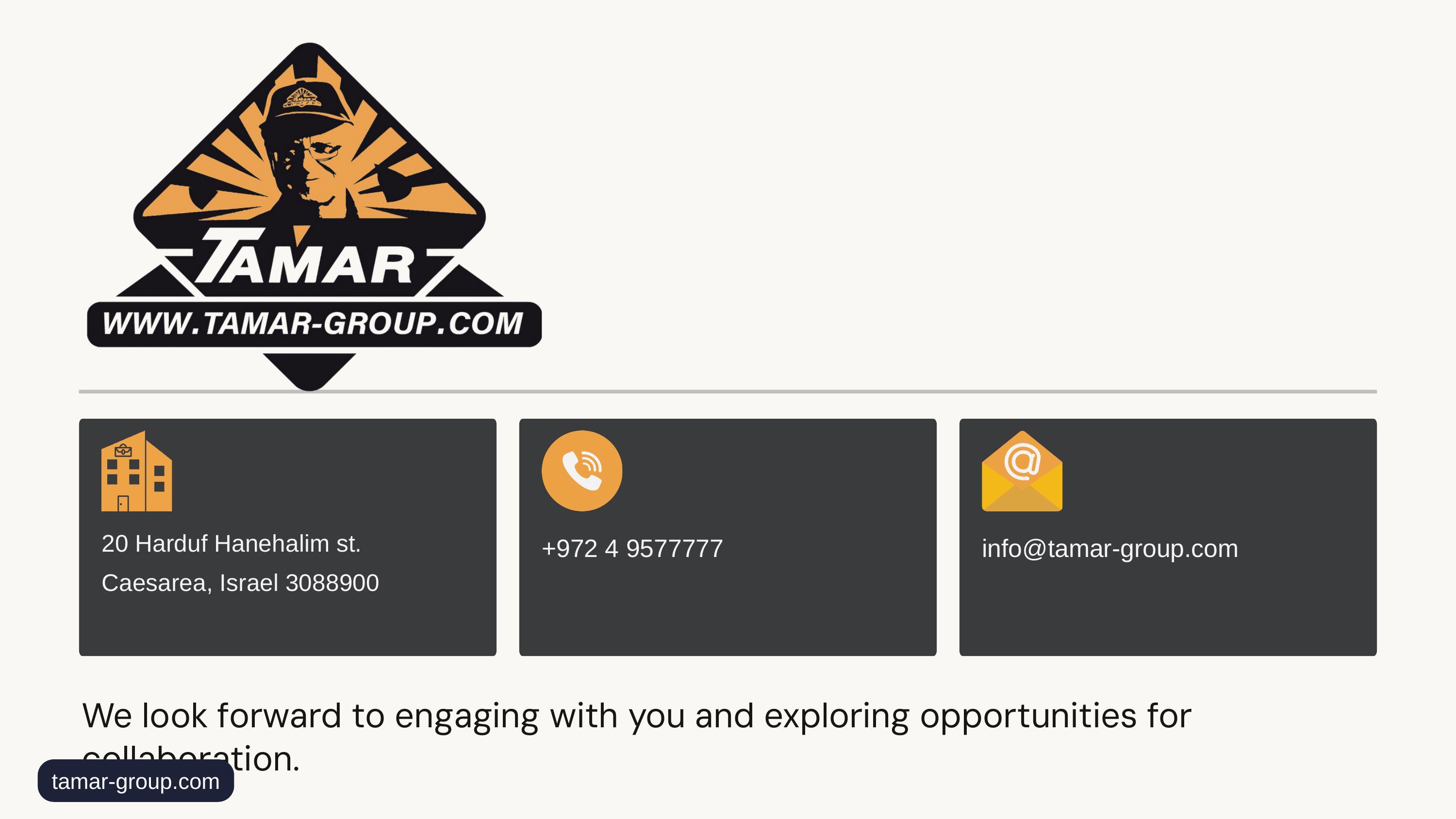

20 Harduf Hanehalim st. Caesarea, Israel 3088900
+972 4 9577777
info@tamar-group.com
We look forward to engaging with you and exploring opportunities for collaboration.

tamar-group.com